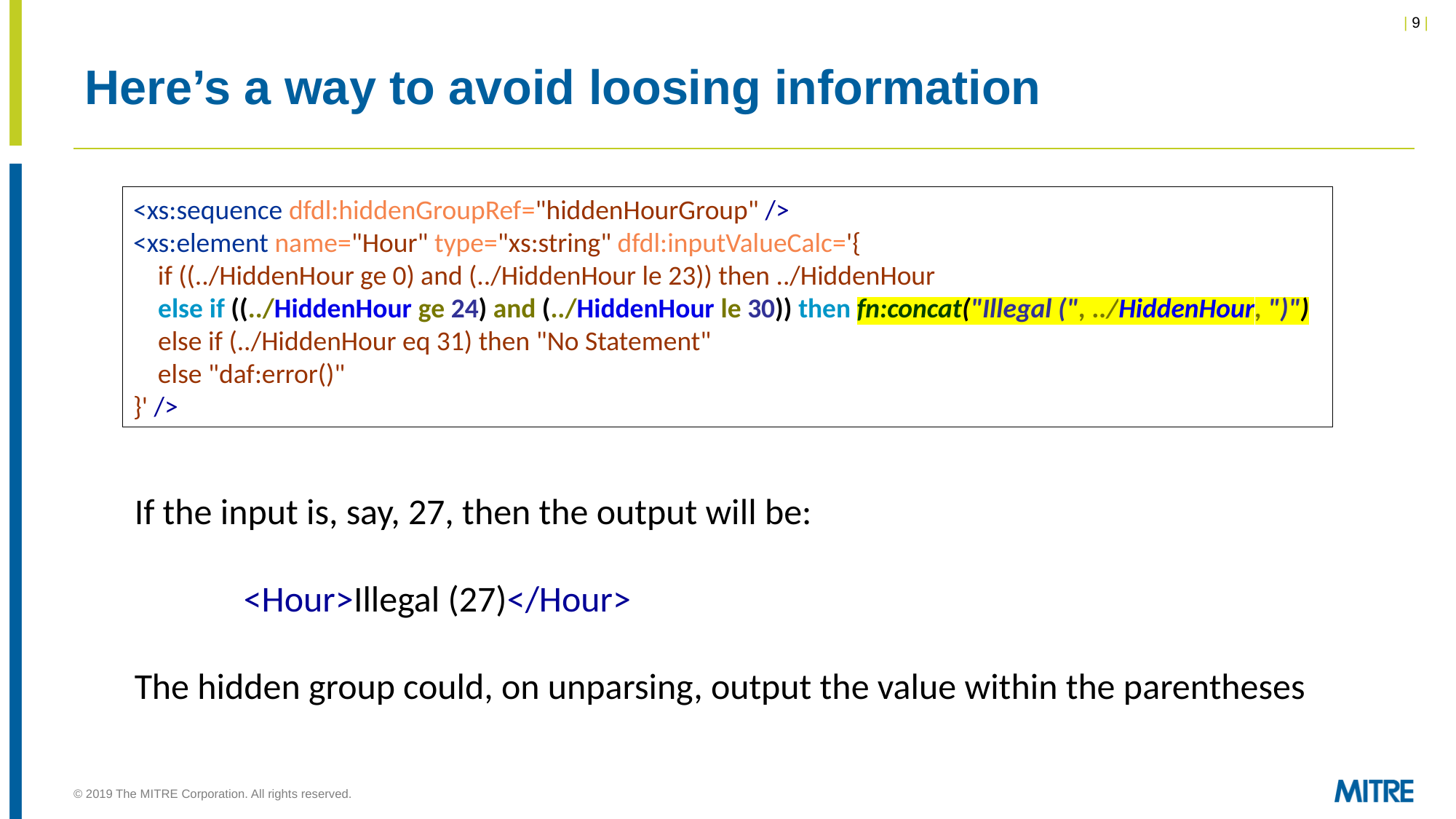

# Here’s a way to avoid loosing information
<xs:sequence dfdl:hiddenGroupRef="hiddenHourGroup" />
<xs:element name="Hour" type="xs:string" dfdl:inputValueCalc='{
    if ((../HiddenHour ge 0) and (../HiddenHour le 23)) then ../HiddenHour
    else if ((../HiddenHour ge 24) and (../HiddenHour le 30)) then fn:concat("Illegal (", ../HiddenHour, ")")
    else if (../HiddenHour eq 31) then "No Statement"
    else "daf:error()"
}' />
If the input is, say, 27, then the output will be:

	<Hour>Illegal (27)</Hour>

The hidden group could, on unparsing, output the value within the parentheses
© 2019 The MITRE Corporation. All rights reserved.